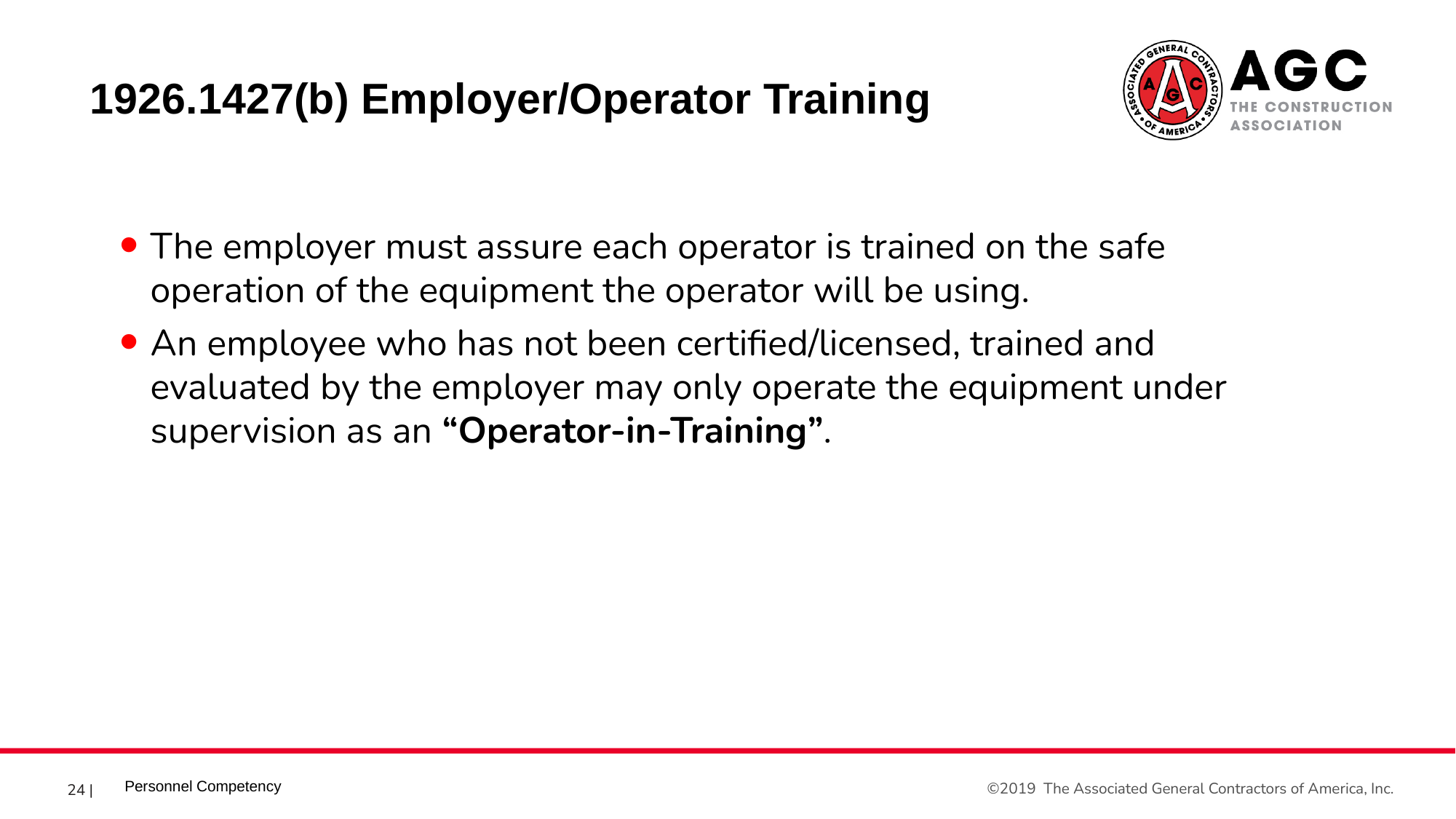

1926.1427(b) Employer/Operator Training

The employer must assure each operator is trained on the safe operation of the equipment the operator will be using.
An employee who has not been certified/licensed, trained and evaluated by the employer may only operate the equipment under supervision as an “Operator-in-Training”.
Personnel Competency